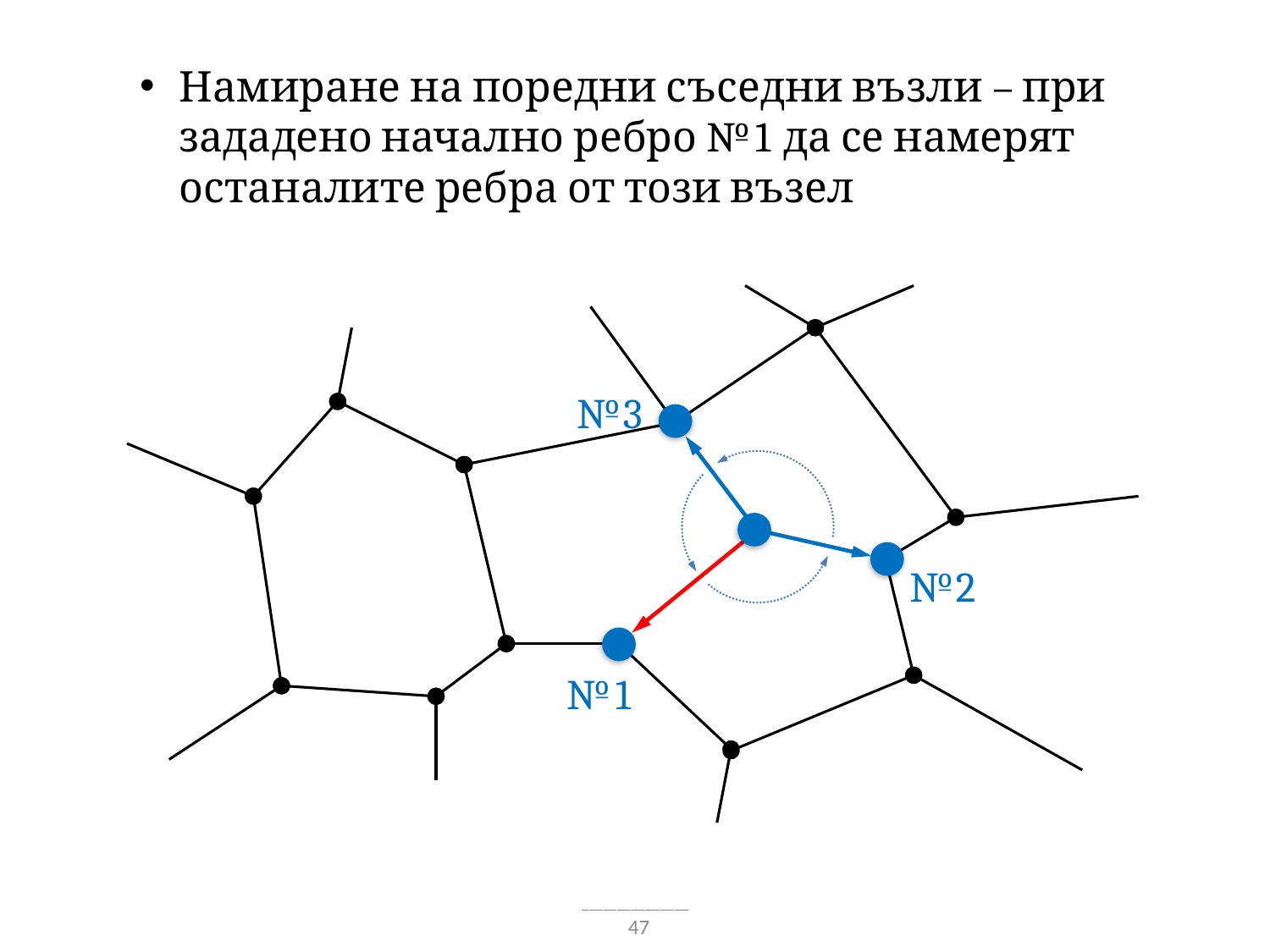

Намиране на поредни съседни възли – при зададено начално ребро №1 да се намерят останалите ребра от този възел

№3

№2

№1
47